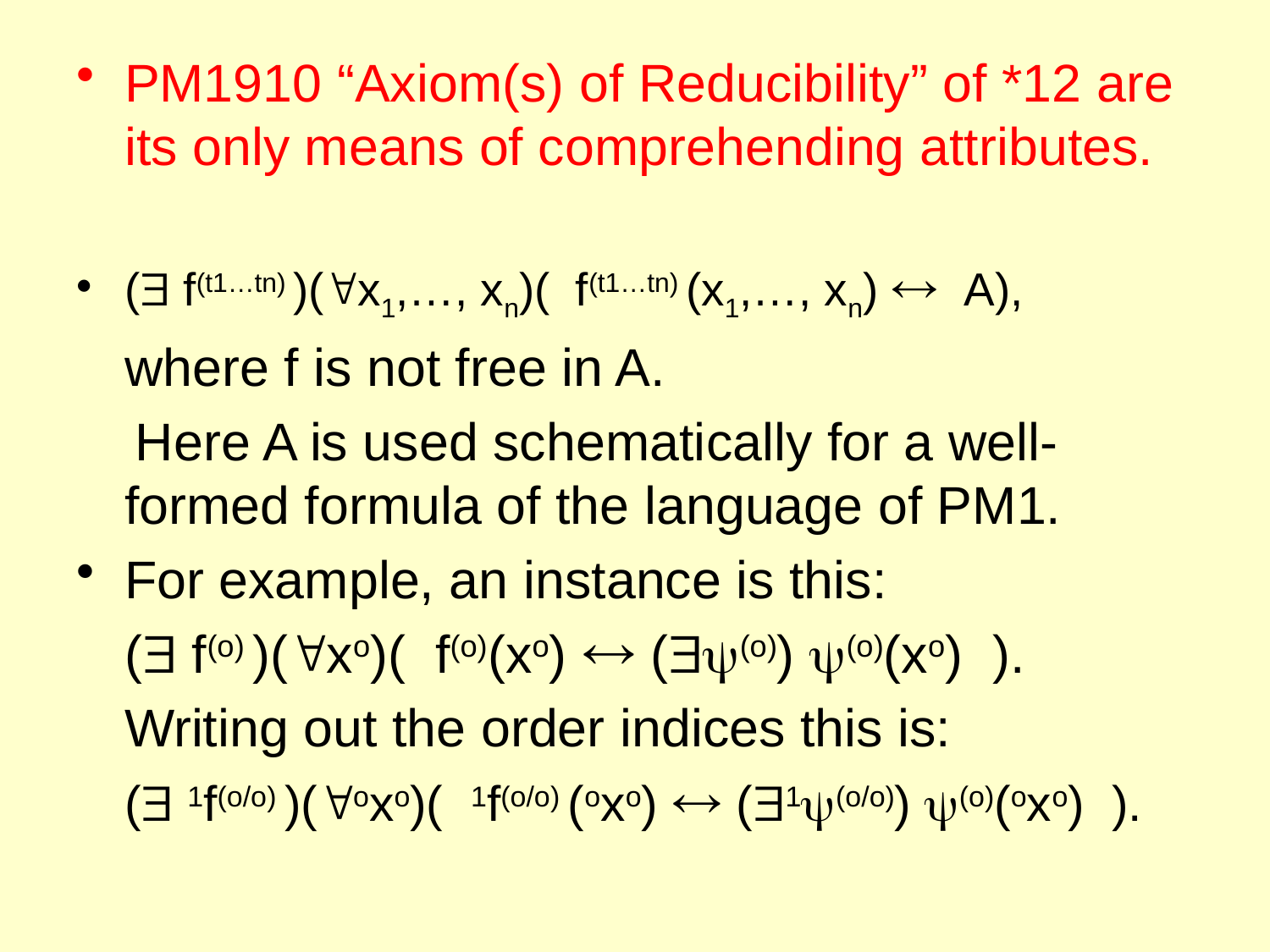

PM1910 “Axiom(s) of Reducibility” of *12 are its only means of comprehending attributes.

(∃ f(t1…tn) )(∀x1,…, xn)(  f(t1…tn) (x1,…, xn) ↔  A),
		where f is not free in A.
    Here A is used schematically for a well-formed formula of the language of PM1.
For example, an instance is this:
	(∃ f(o) )(∀xo)(  f(o)(xo) ↔ (∃ψ(o)) ψ(o)(xo)  ).
	Writing out the order indices this is:
	(∃ 1f(o/o) )(∀oxo)(  1f(o/o) (oxo) ↔ (∃1ψ(o/o)) ψ(o)(oxo)  ).